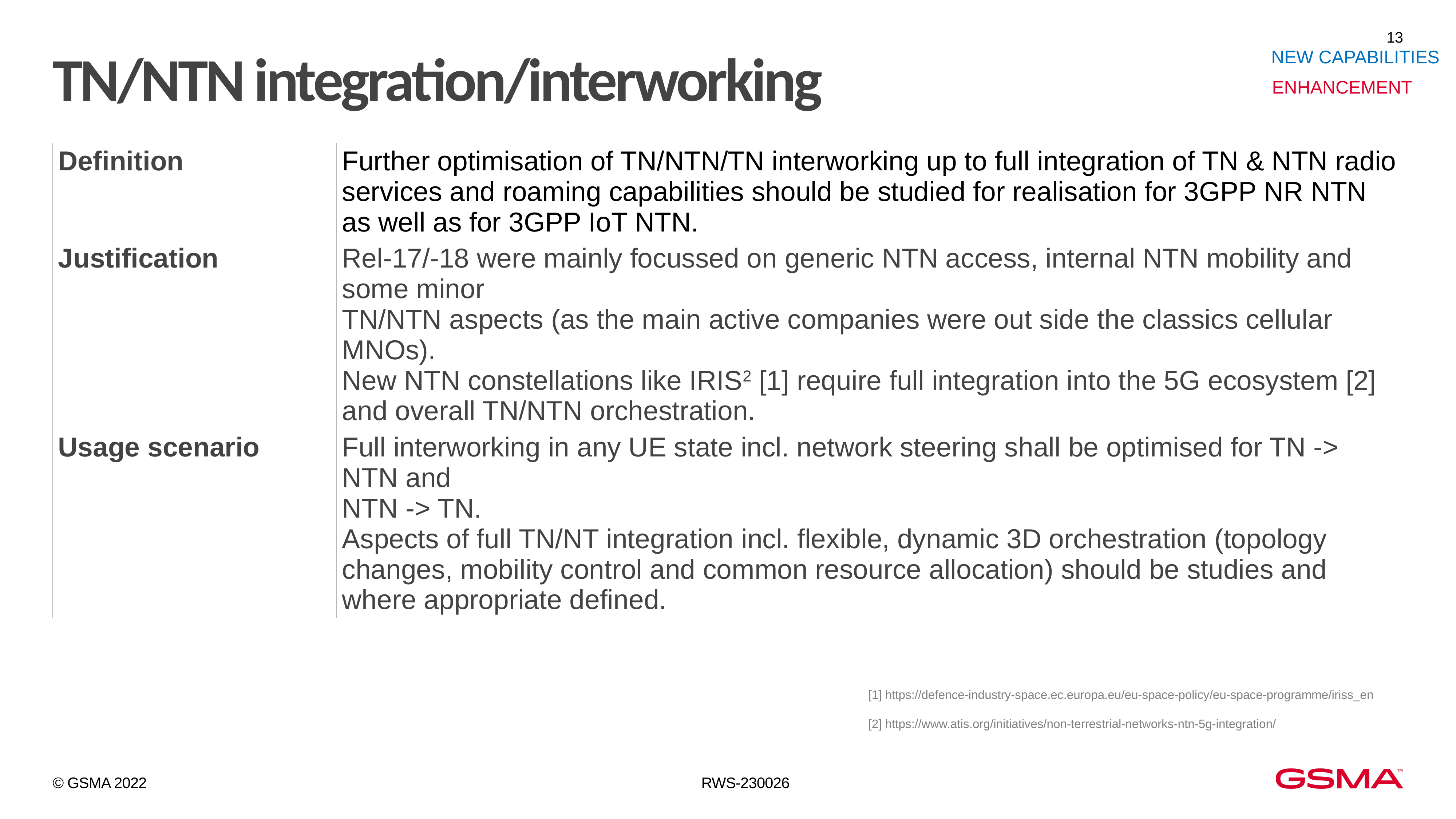

13
NEW CAPABILITIES
# TN/NTN integration/interworking
ENHANCEMENT
| Definition | Further optimisation of TN/NTN/TN interworking up to full integration of TN & NTN radio services and roaming capabilities should be studied for realisation for 3GPP NR NTN as well as for 3GPP IoT NTN. |
| --- | --- |
| Justification | Rel-17/-18 were mainly focussed on generic NTN access, internal NTN mobility and some minor TN/NTN aspects (as the main active companies were out side the classics cellular MNOs). New NTN constellations like IRIS2 [1] require full integration into the 5G ecosystem [2] and overall TN/NTN orchestration. |
| Usage scenario | Full interworking in any UE state incl. network steering shall be optimised for TN -> NTN and NTN -> TN. Aspects of full TN/NT integration incl. flexible, dynamic 3D orchestration (topology changes, mobility control and common resource allocation) should be studies and where appropriate defined. |
[1] https://defence-industry-space.ec.europa.eu/eu-space-policy/eu-space-programme/iriss_en
[2] https://www.atis.org/initiatives/non-terrestrial-networks-ntn-5g-integration/
© GSMA 2022